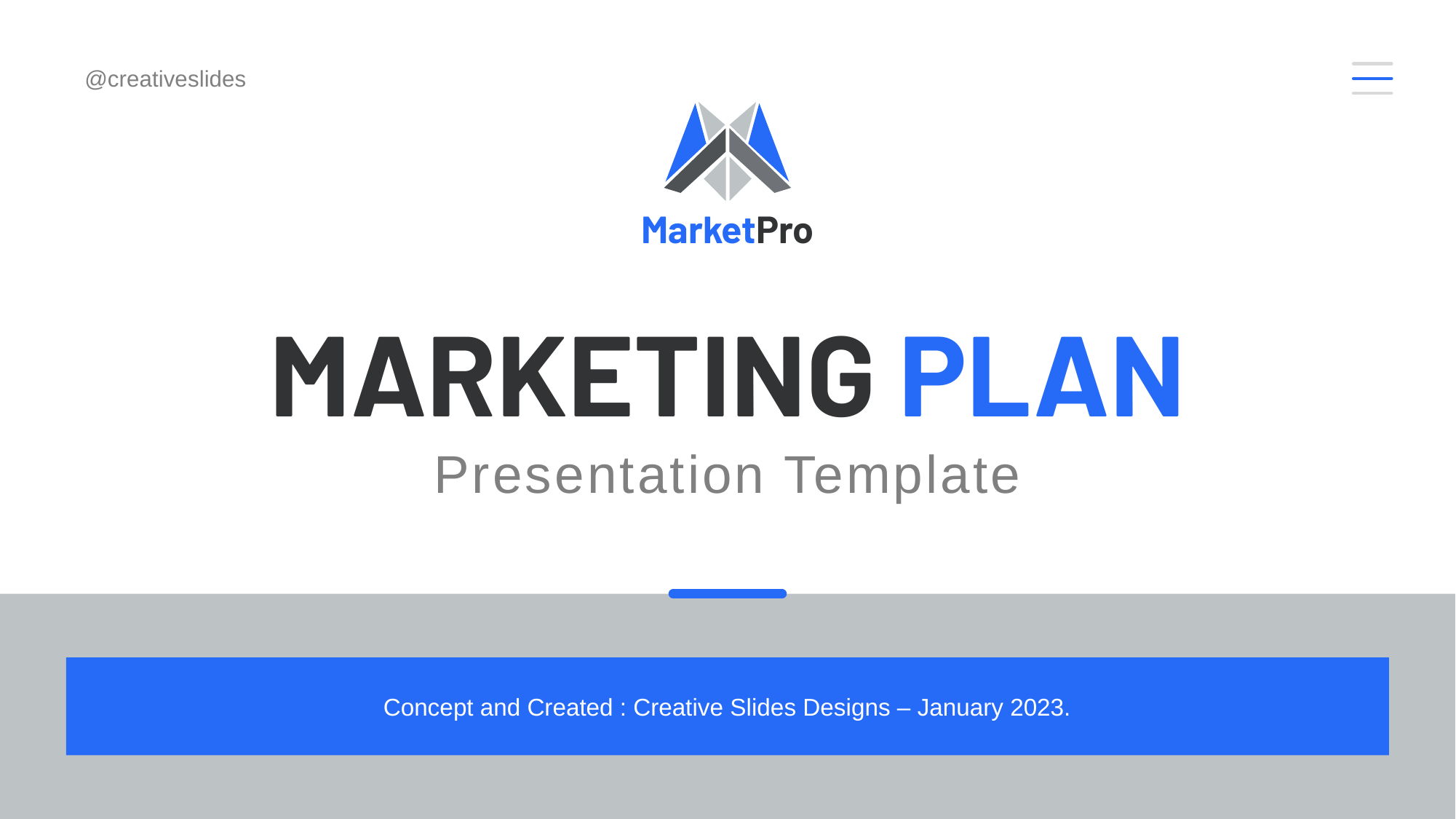

@creativeslides

MarketPro
MARKETING PLAN
Presentation Template

Concept and Created : Creative Slides Designs – January 2023.